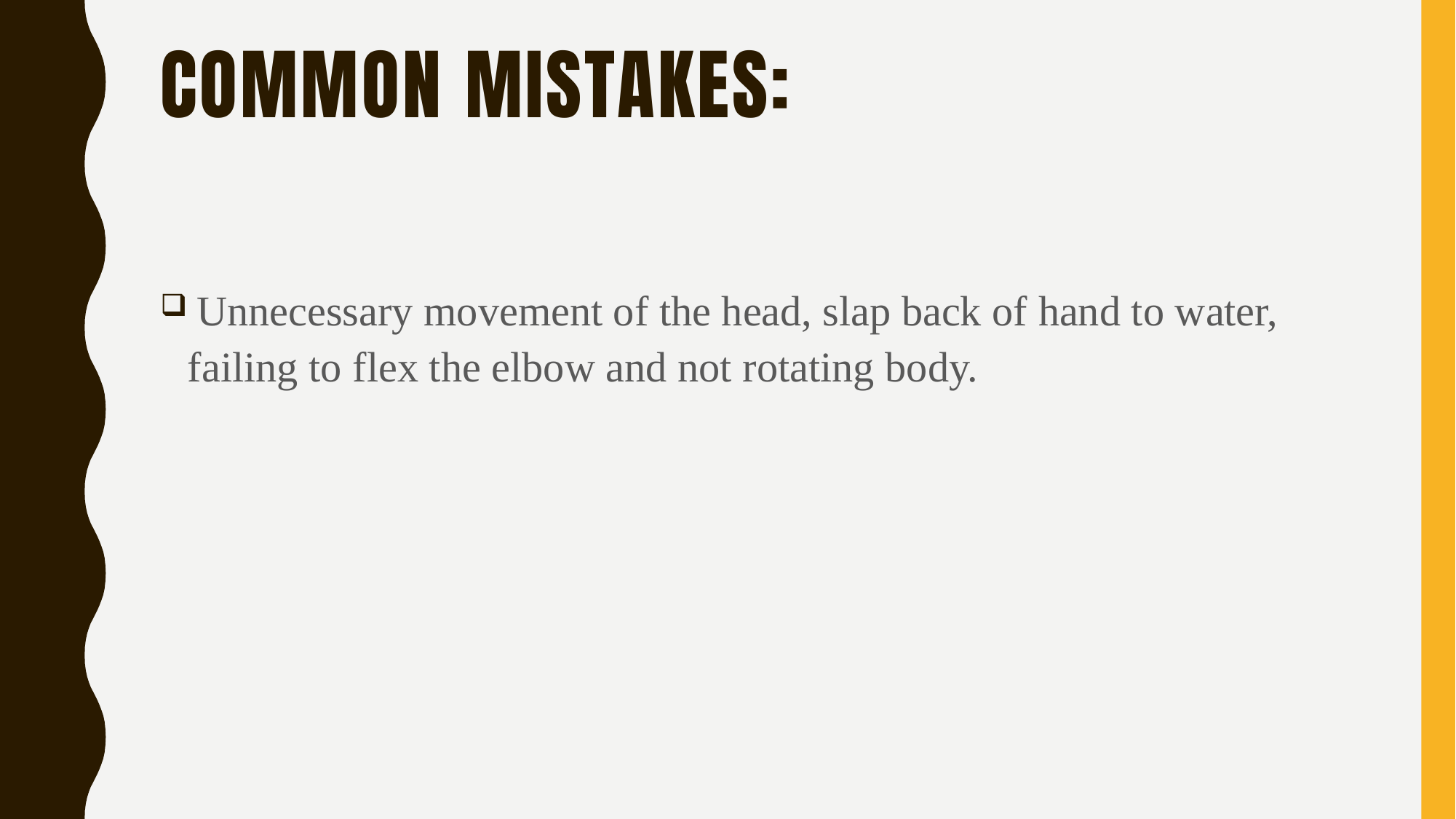

# COMMON MISTAKES:
 Unnecessary movement of the head, slap back of hand to water, failing to flex the elbow and not rotating body.